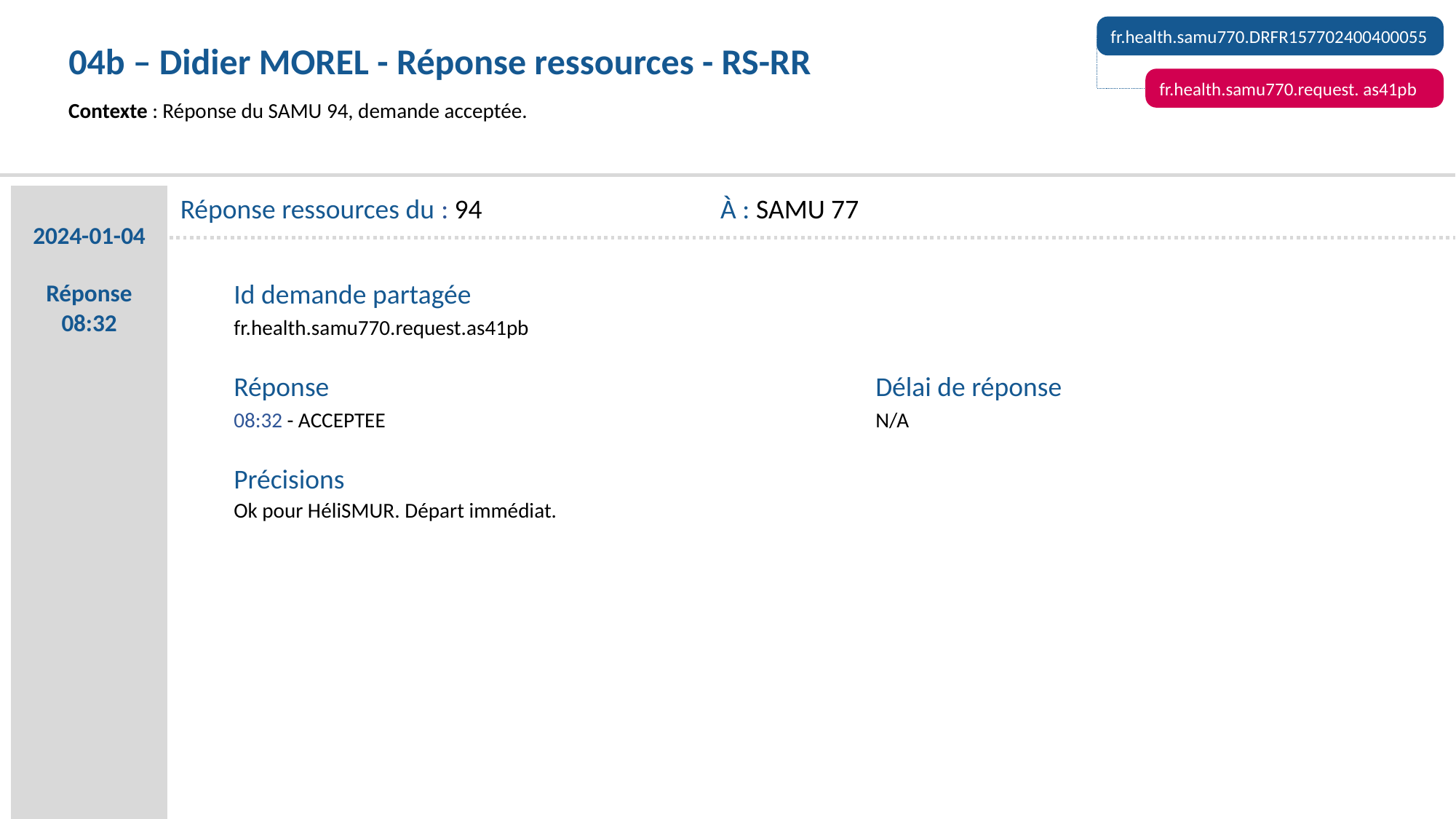

fr.health.samu770.DRFR157702400400055
04b – Didier MOREL - Réponse ressources - RS-RR
fr.health.samu770.request. as41pb
Contexte : Réponse du SAMU 94, demande acceptée.

2024-01-04

Réponse 08:32

Réponse ressources du : 94
À : SAMU 77
Id demande partagée
fr.health.samu770.request.as41pb
Réponse
Délai de réponse
08:32 - ACCEPTEE
N/A
Précisions
Ok pour HéliSMUR. Départ immédiat.